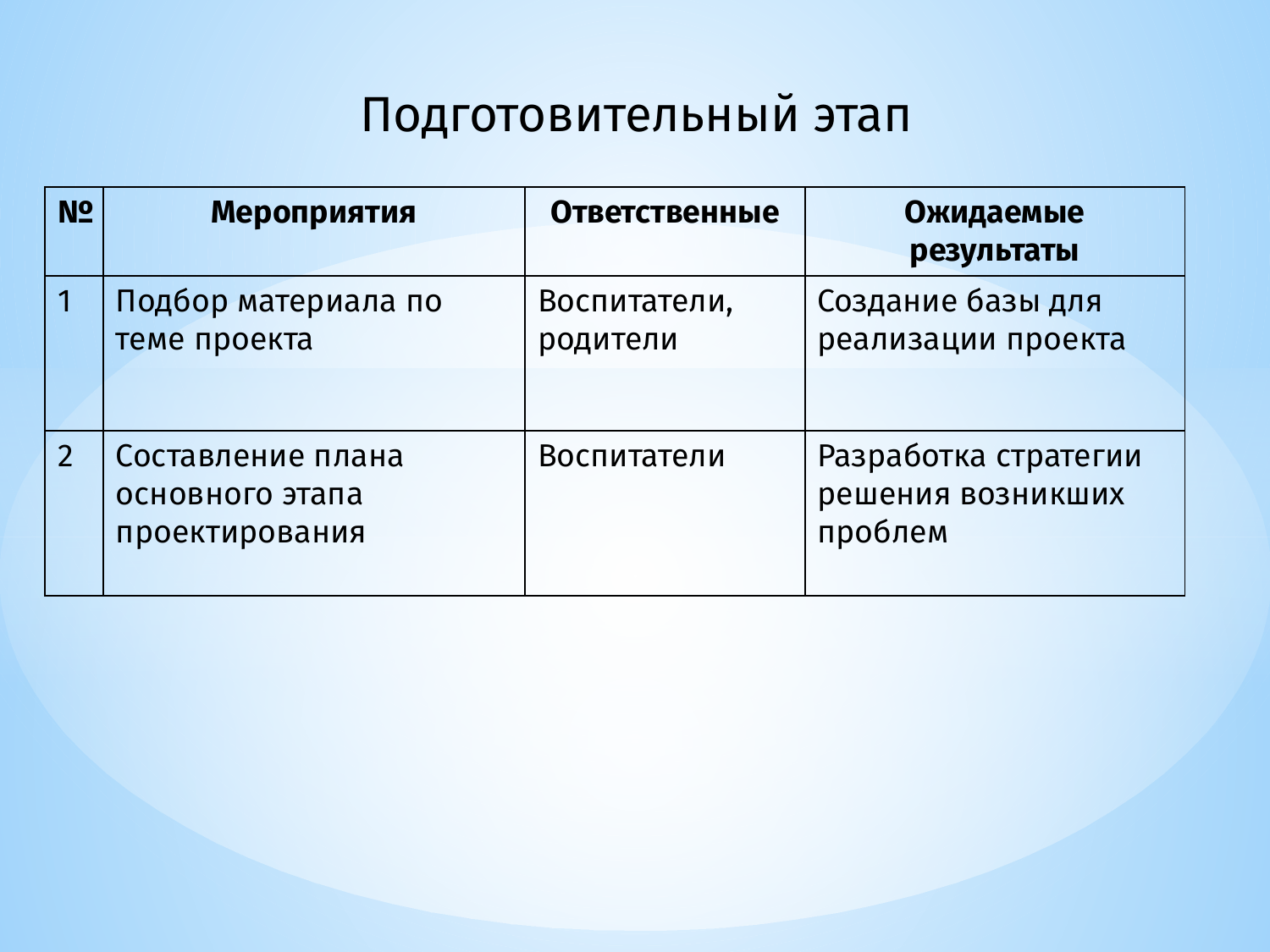

Подготовительный этап
| № | Мероприятия | Ответственные | Ожидаемые результаты |
| --- | --- | --- | --- |
| 1 | Подбор материала по теме проекта | Воспитатели, родители | Создание базы для реализации проекта |
| 2 | Составление плана основного этапа проектирования | Воспитатели | Разработка стратегии решения возникших проблем |